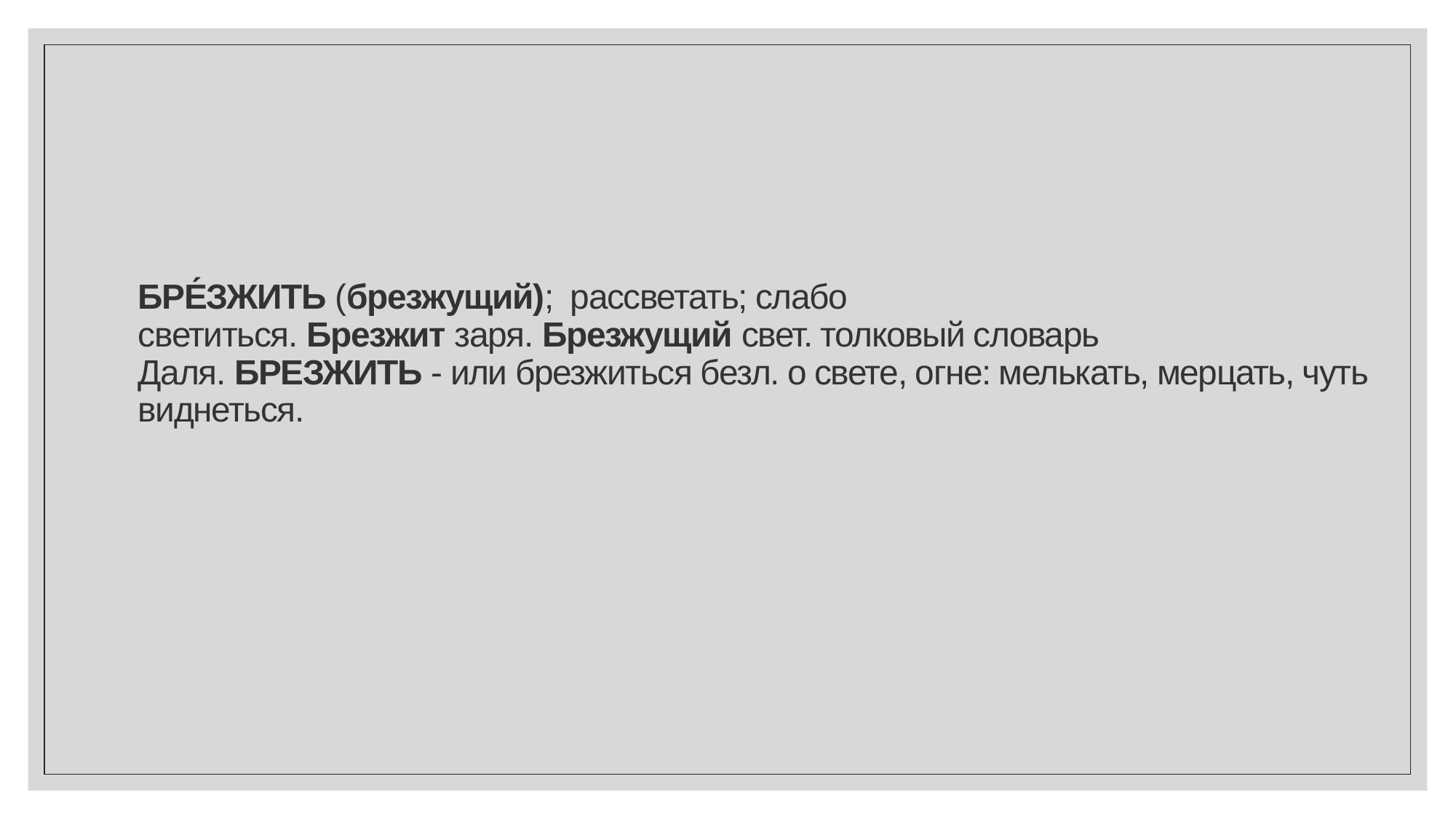

# БРЕ́ЗЖИТЬ (брезжущий);  рассветать; слабо светиться. Брезжит заря. Брезжущий свет. толковый словарь Даля. БРЕЗЖИТЬ - или брезжиться безл. о свете, огне: мелькать, мерцать, чуть виднеться.